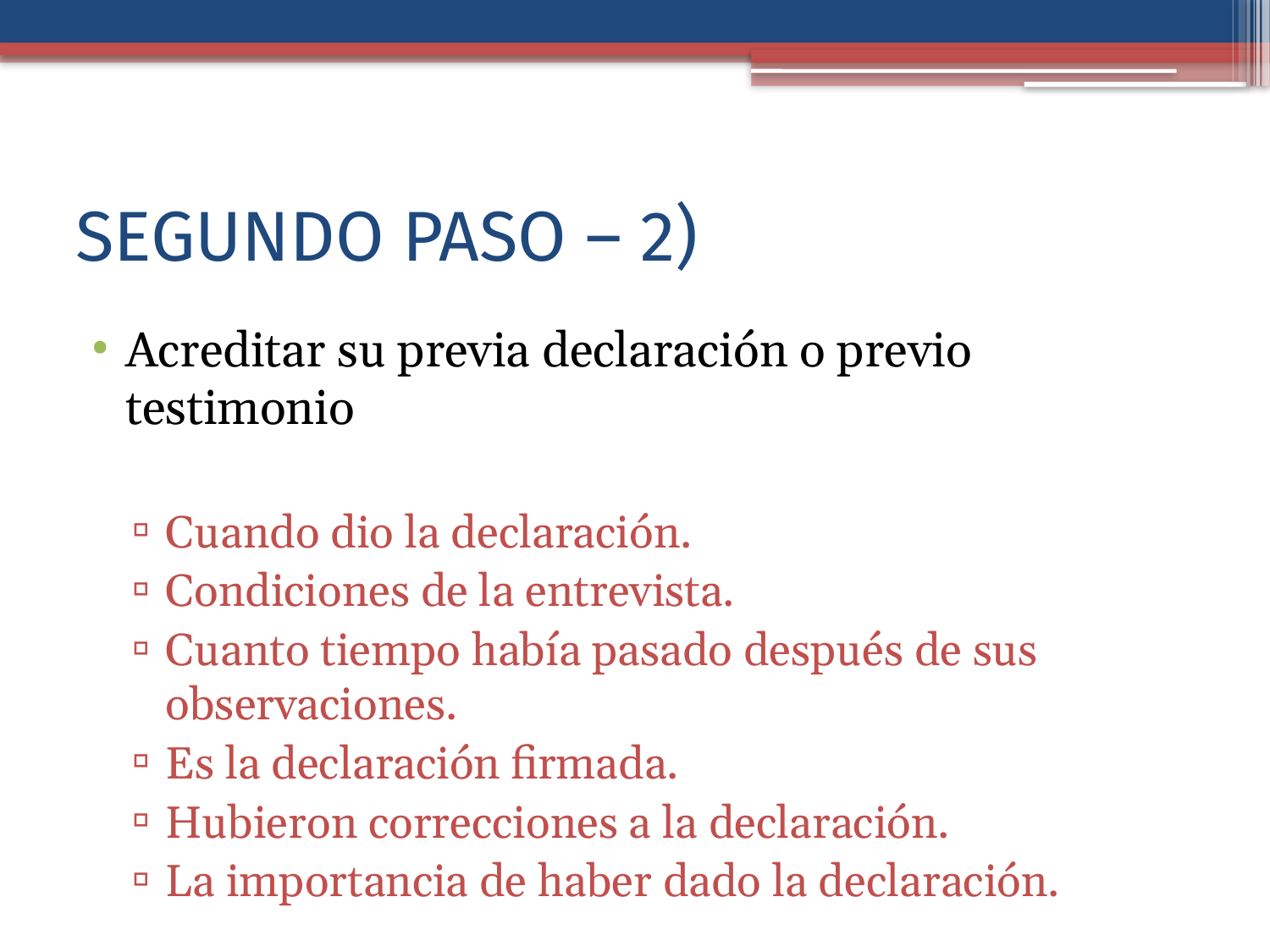

# SEGUNDO PASO – 2)
Acreditar su previa declaración o previo testimonio

Cuando dio la declaración.
Condiciones de la entrevista.
Cuanto tiempo había pasado después de sus observaciones.
Es la declaración firmada.
Hubieron correcciones a la declaración.
La importancia de haber dado la declaración.